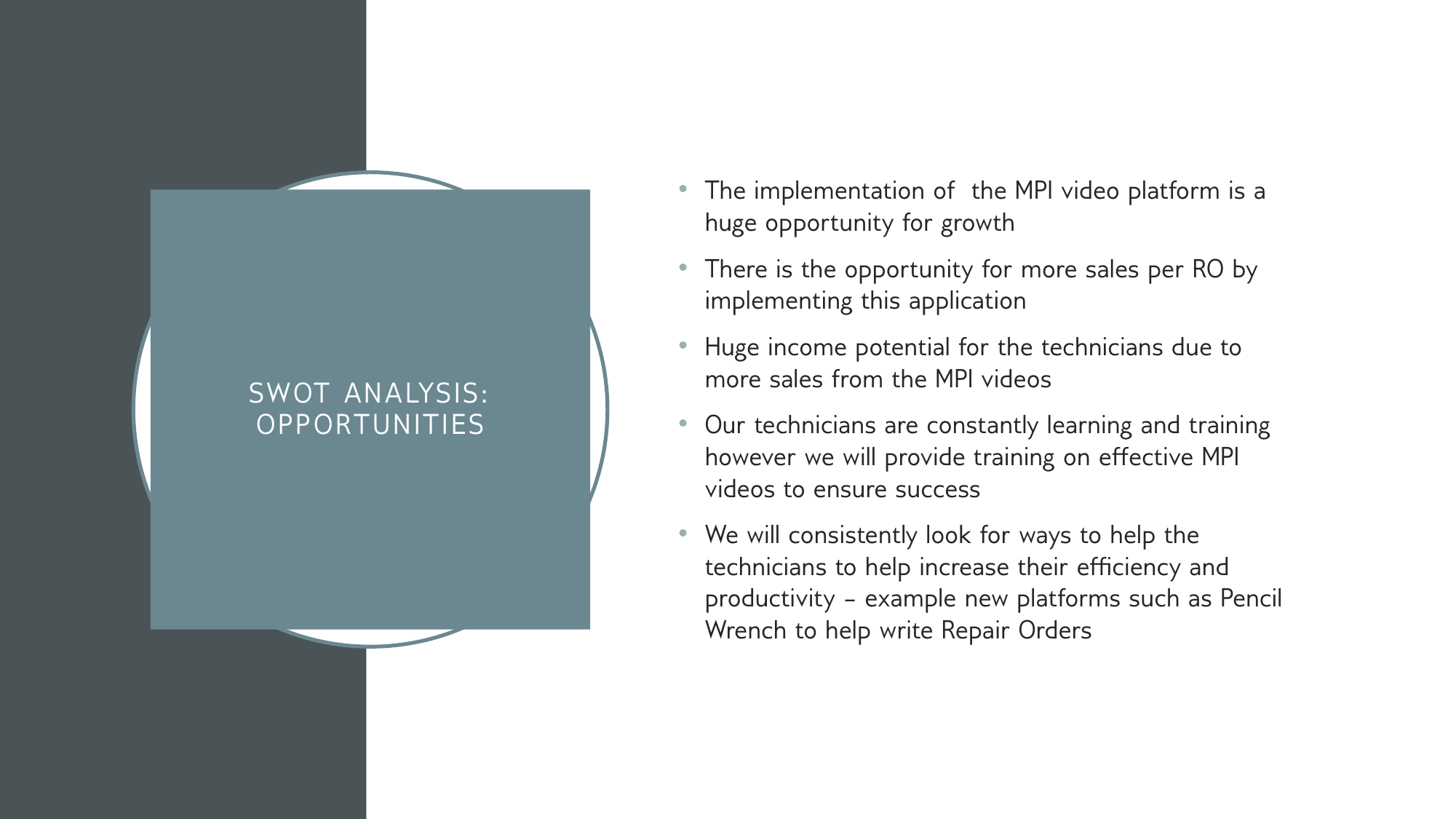

The implementation of  the MPI video platform is a huge opportunity for growth
There is the opportunity for more sales per RO by implementing this application
Huge income potential for the technicians due to more sales from the MPI videos
Our technicians are constantly learning and training however we will provide training on effective MPI videos to ensure success
We will consistently look for ways to help the technicians to help increase their efficiency and productivity – example new platforms such as Pencil Wrench to help write Repair Orders

# SWOT Analysis: opportunities